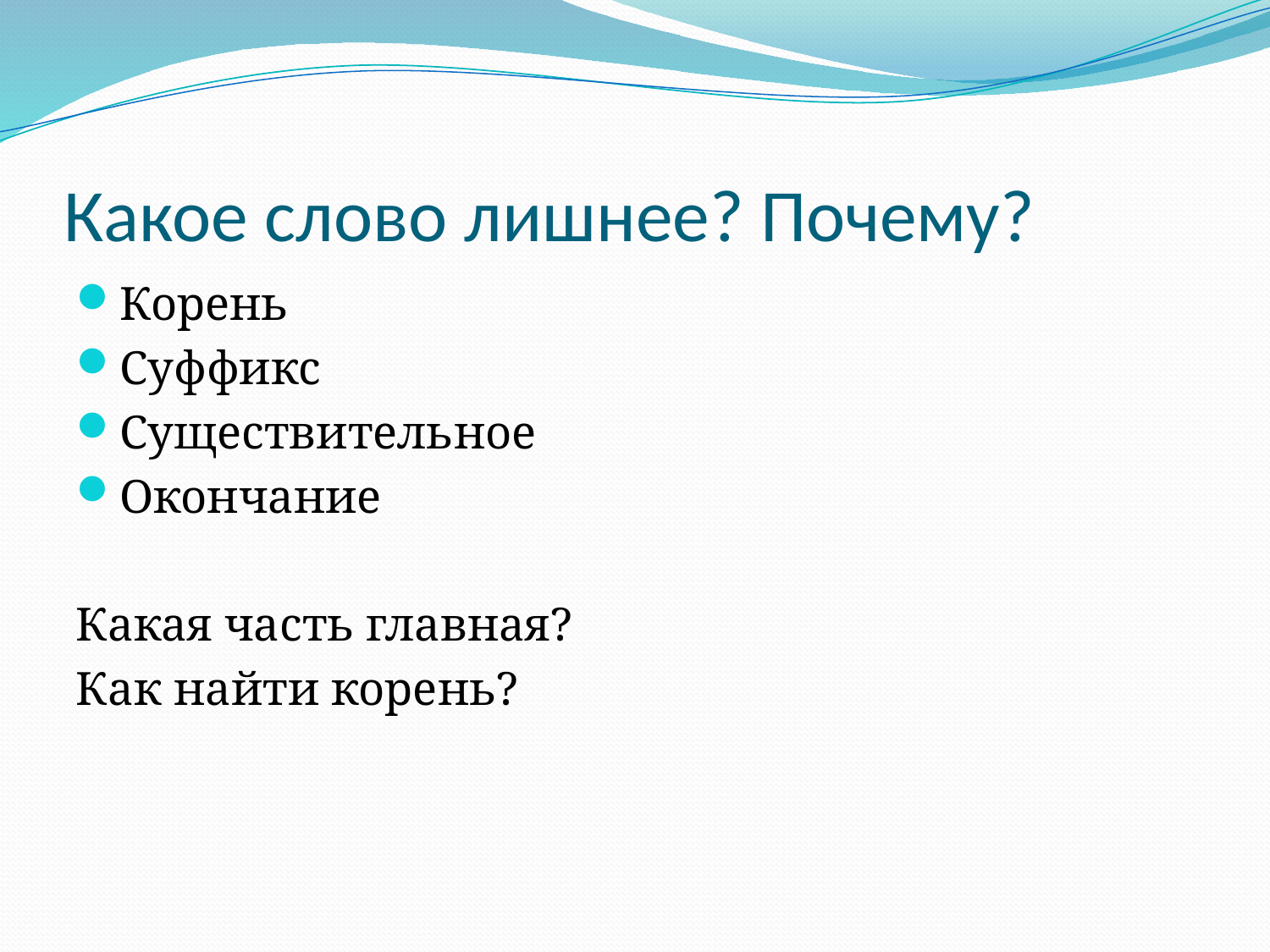

# Какое слово лишнее? Почему?
Корень
Суффикс
Существительное
Окончание

Какая часть главная?
Как найти корень?